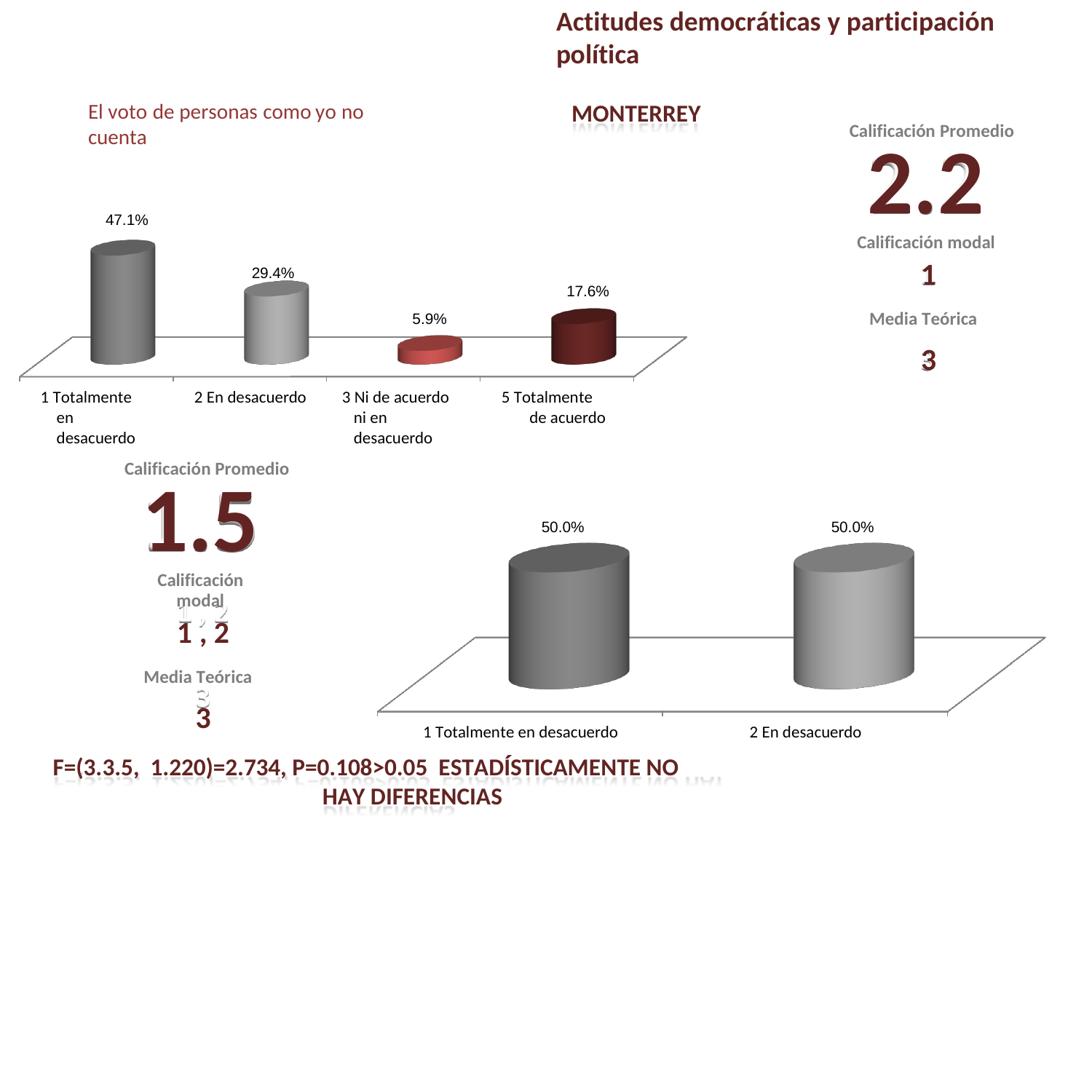

Actitudes democráticas y participación política
MONTERREY
El voto de personas como yo no cuenta

Calificación Promedio
2.2
Calificación modal
1

Media Teórica

3
47.1%

29.4%
17.6%
5.9%

1 Totalmente en desacuerdo
3 Ni de acuerdo ni en desacuerdo
5 Totalmente de acuerdo
2 En desacuerdo

Calificación Promedio
1.5
Calificación modal
1 , 2

Media Teórica

3

50.0%
50.0%

1 Totalmente en desacuerdo

F=(3.3.5,  1.220)=2.734, P=0.108>0.05  ESTADÍSTICAMENTE NO HAY DIFERENCIAS
2 En desacuerdo